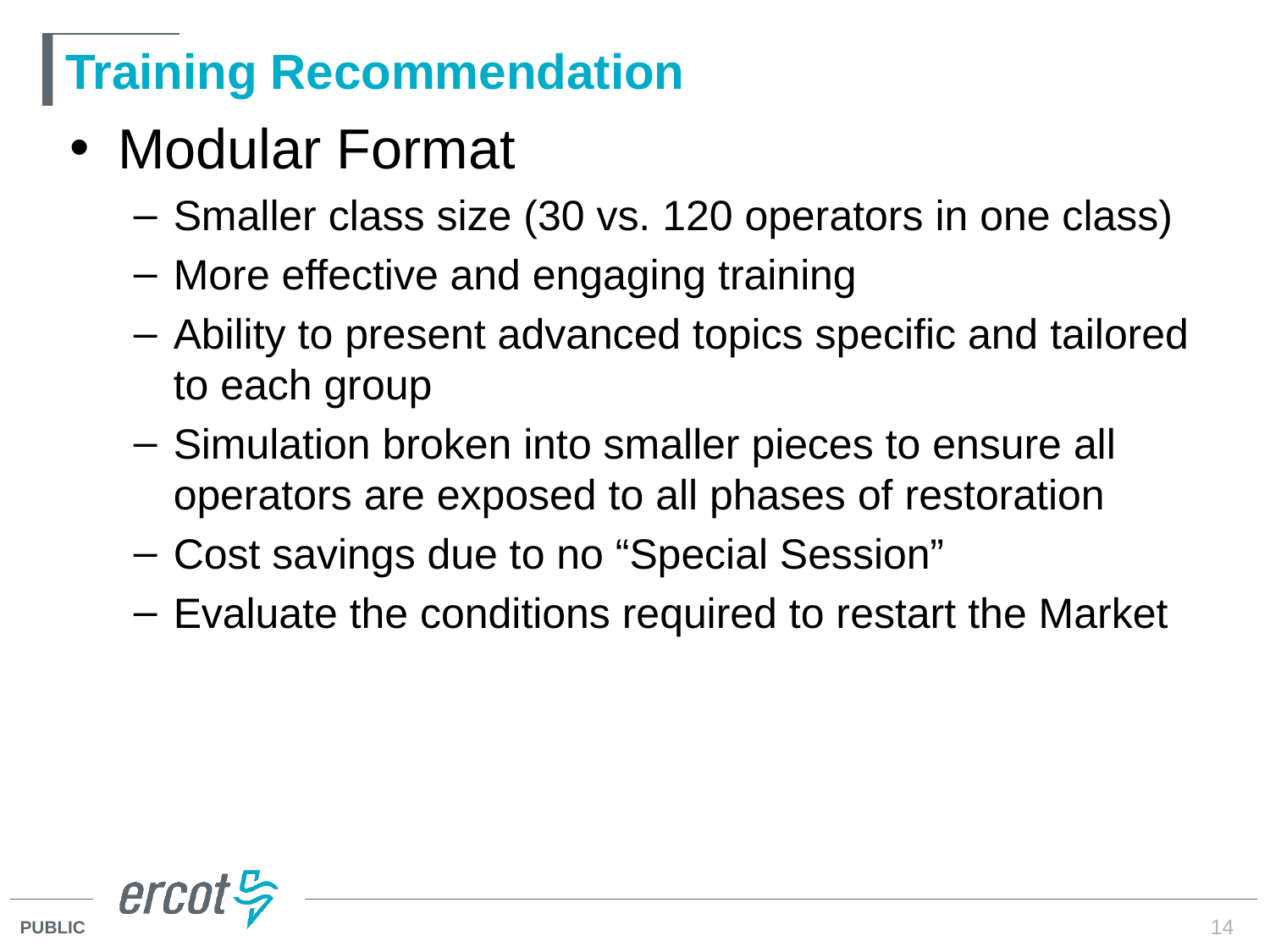

# Training Recommendation
Modular Format
Smaller class size (30 vs. 120 operators in one class)
More effective and engaging training
Ability to present advanced topics specific and tailored to each group
Simulation broken into smaller pieces to ensure all operators are exposed to all phases of restoration
Cost savings due to no “Special Session”
Evaluate the conditions required to restart the Market

14